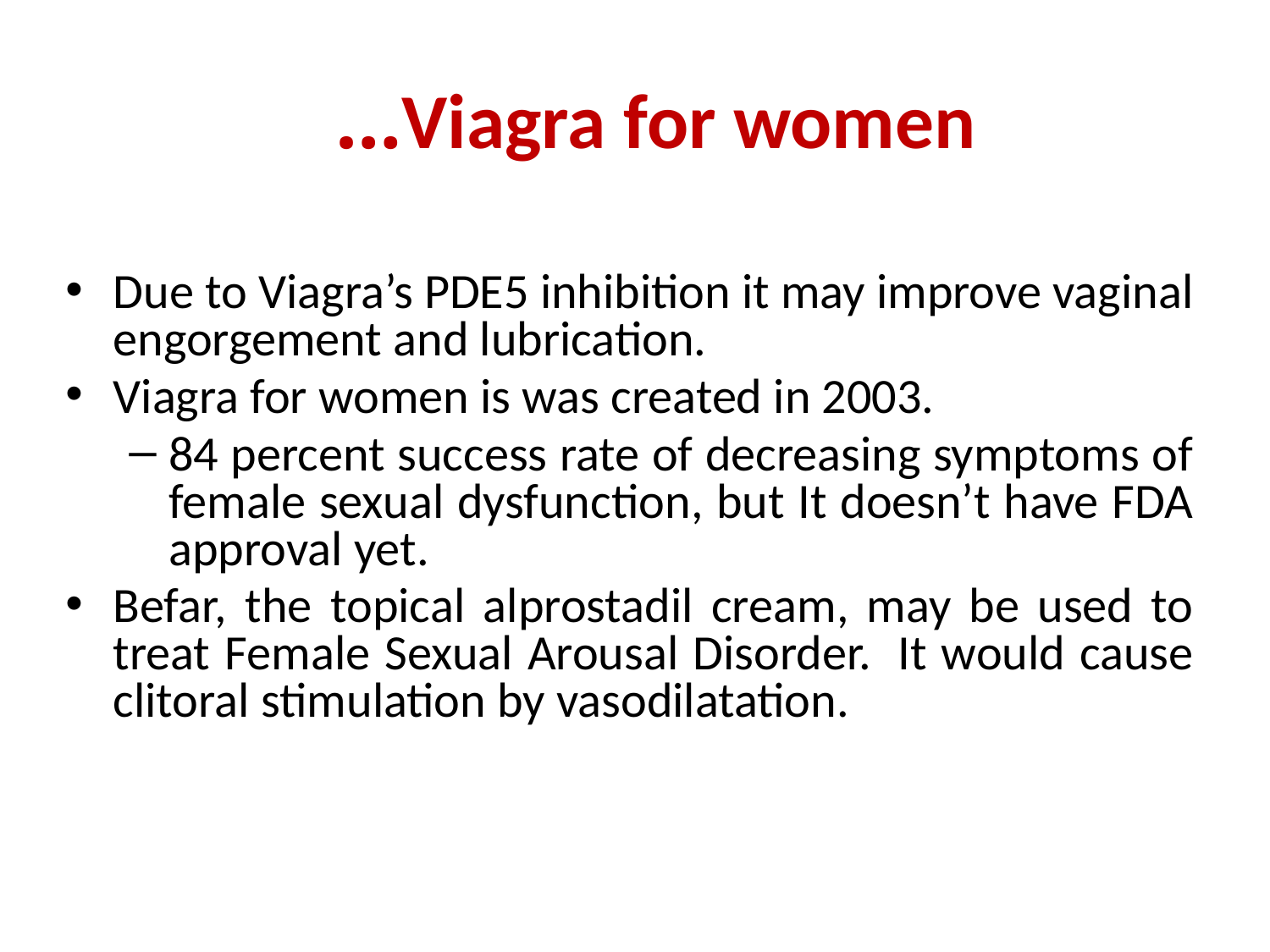

# Viagra for women…
Due to Viagra’s PDE5 inhibition it may improve vaginal engorgement and lubrication.
Viagra for women is was created in 2003.
84 percent success rate of decreasing symptoms of female sexual dysfunction, but It doesn’t have FDA approval yet.
Befar, the topical alprostadil cream, may be used to treat Female Sexual Arousal Disorder.  It would cause clitoral stimulation by vasodilatation.